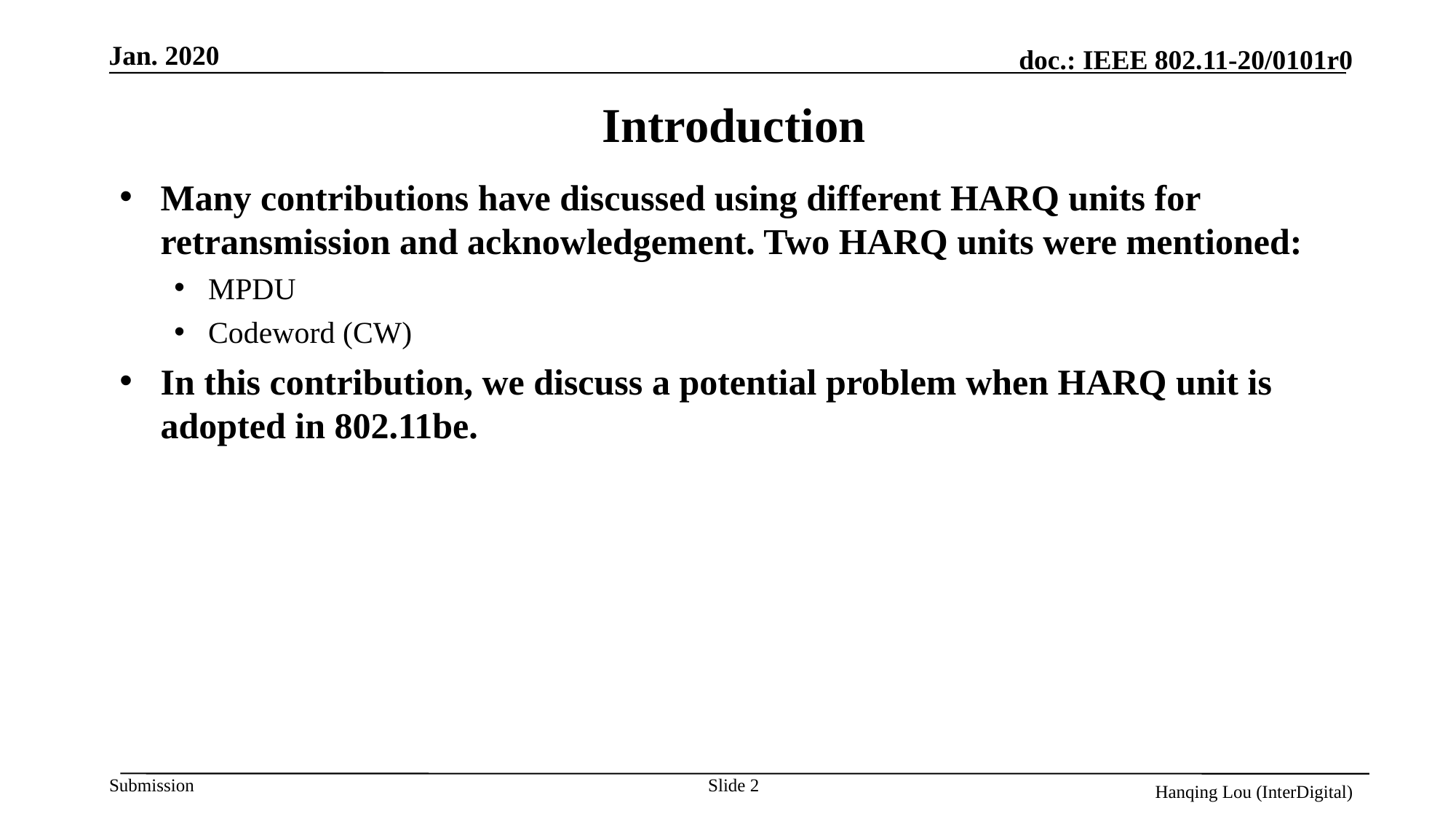

Introduction
Many contributions have discussed using different HARQ units for retransmission and acknowledgement. Two HARQ units were mentioned:
MPDU
Codeword (CW)
In this contribution, we discuss a potential problem when HARQ unit is adopted in 802.11be.
Slide 2